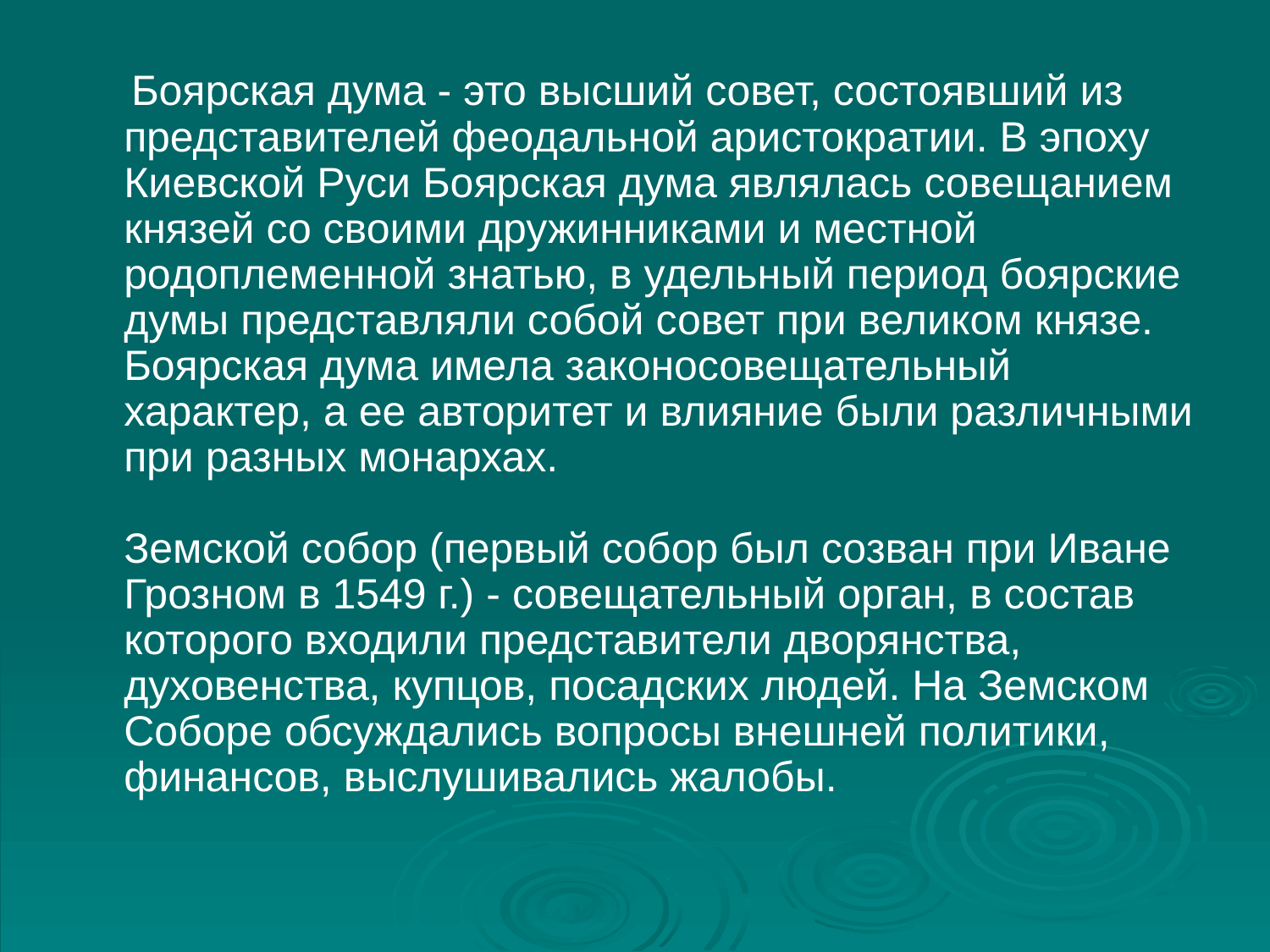

Боярская дума - это высший совет, состоявший из представителей феодальной аристократии. В эпоху Киевской Руси Боярская дума являлась совещанием князей со своими дружинниками и местной родоплеменной знатью, в удельный период боярские думы представляли собой совет при великом князе. Боярская дума имела законосовещательный характер, а ее авторитет и влияние были различными при разных монархах.
Земской собор (первый собор был созван при Иване Грозном в 1549 г.) - совещательный орган, в состав которого входили представители дворянства, духовенства, купцов, посадских людей. На Земском Соборе обсуждались вопросы внешней политики, финансов, выслушивались жалобы.